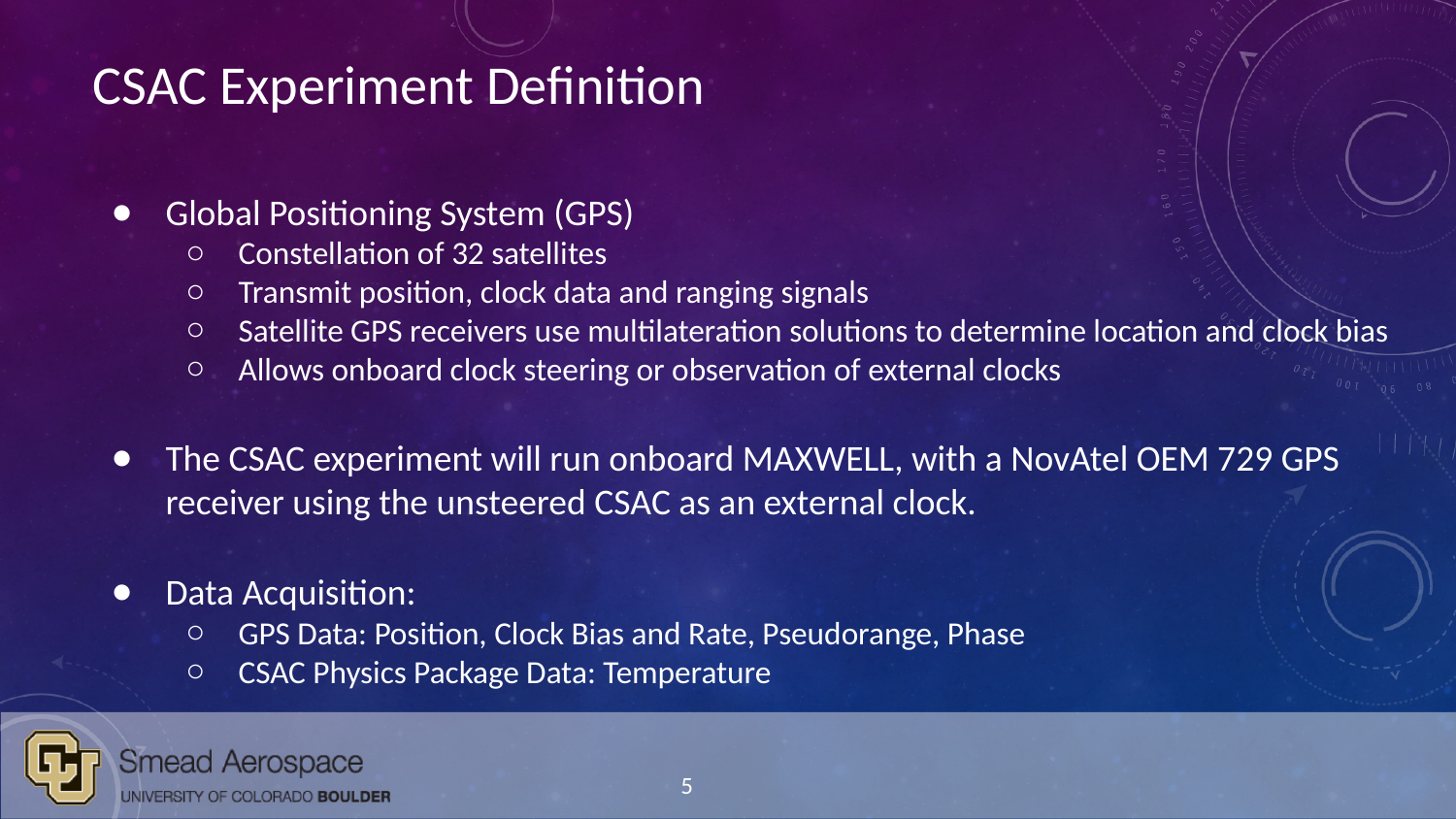

# CSAC Experiment Definition
Global Positioning System (GPS)
Constellation of 32 satellites
Transmit position, clock data and ranging signals
Satellite GPS receivers use multilateration solutions to determine location and clock bias
Allows onboard clock steering or observation of external clocks

The CSAC experiment will run onboard MAXWELL, with a NovAtel OEM 729 GPS receiver using the unsteered CSAC as an external clock.

Data Acquisition:
GPS Data: Position, Clock Bias and Rate, Pseudorange, Phase
CSAC Physics Package Data: Temperature

5